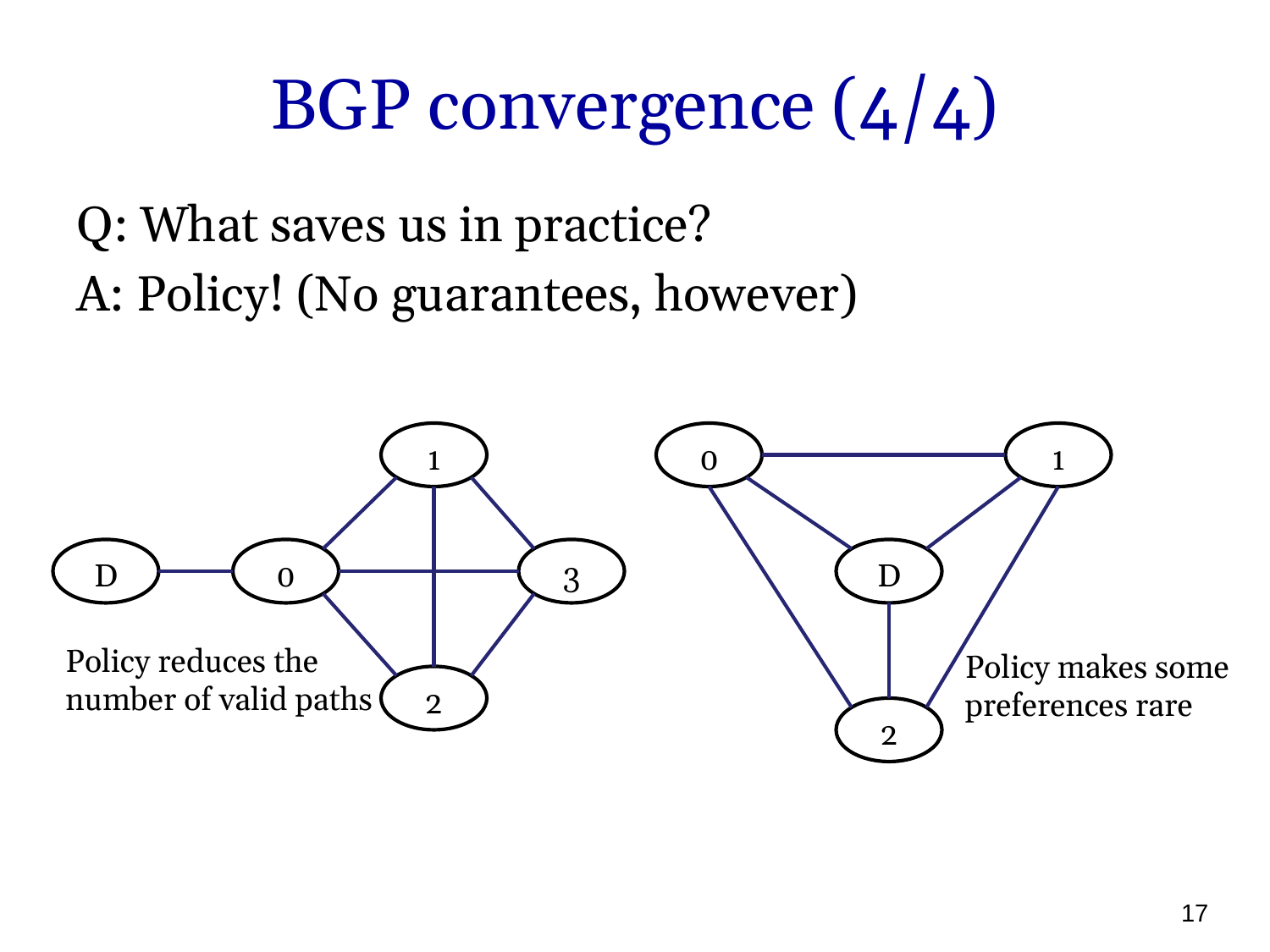

# BGP convergence (4/4)
Q: What saves us in practice?
A: Policy! (No guarantees, however)

1
0
1
D
0
3
D
Policy reduces the number of valid paths
Policy makes some preferences rare
2
2
17